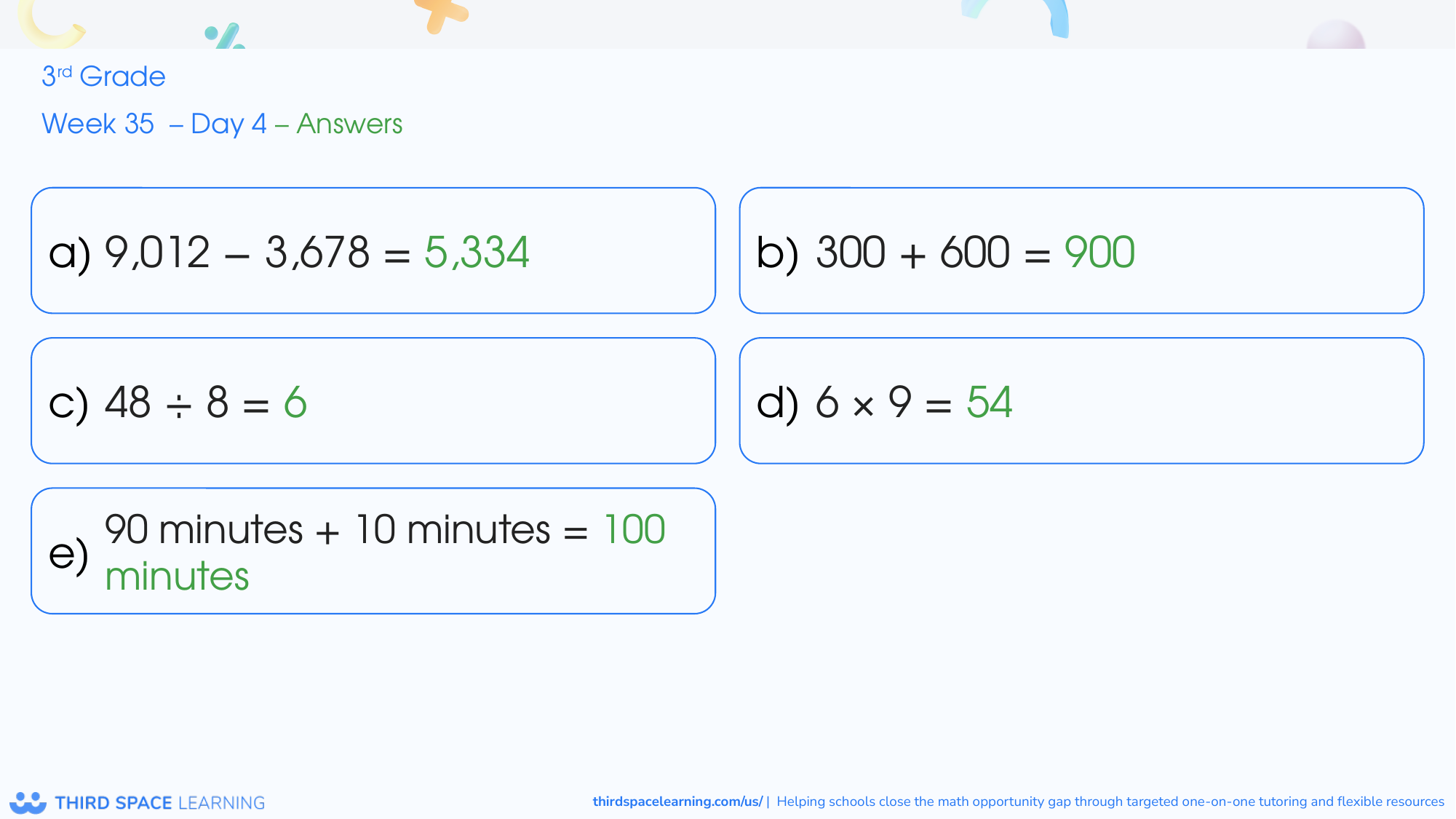

3rd Grade
Week 35  – Day 4 – Answers
9,012 − 3,678 = 5,334
300 + 600 = 900
48 ÷ 8 = 6
6 × 9 = 54
90 minutes + 10 minutes = 100 minutes